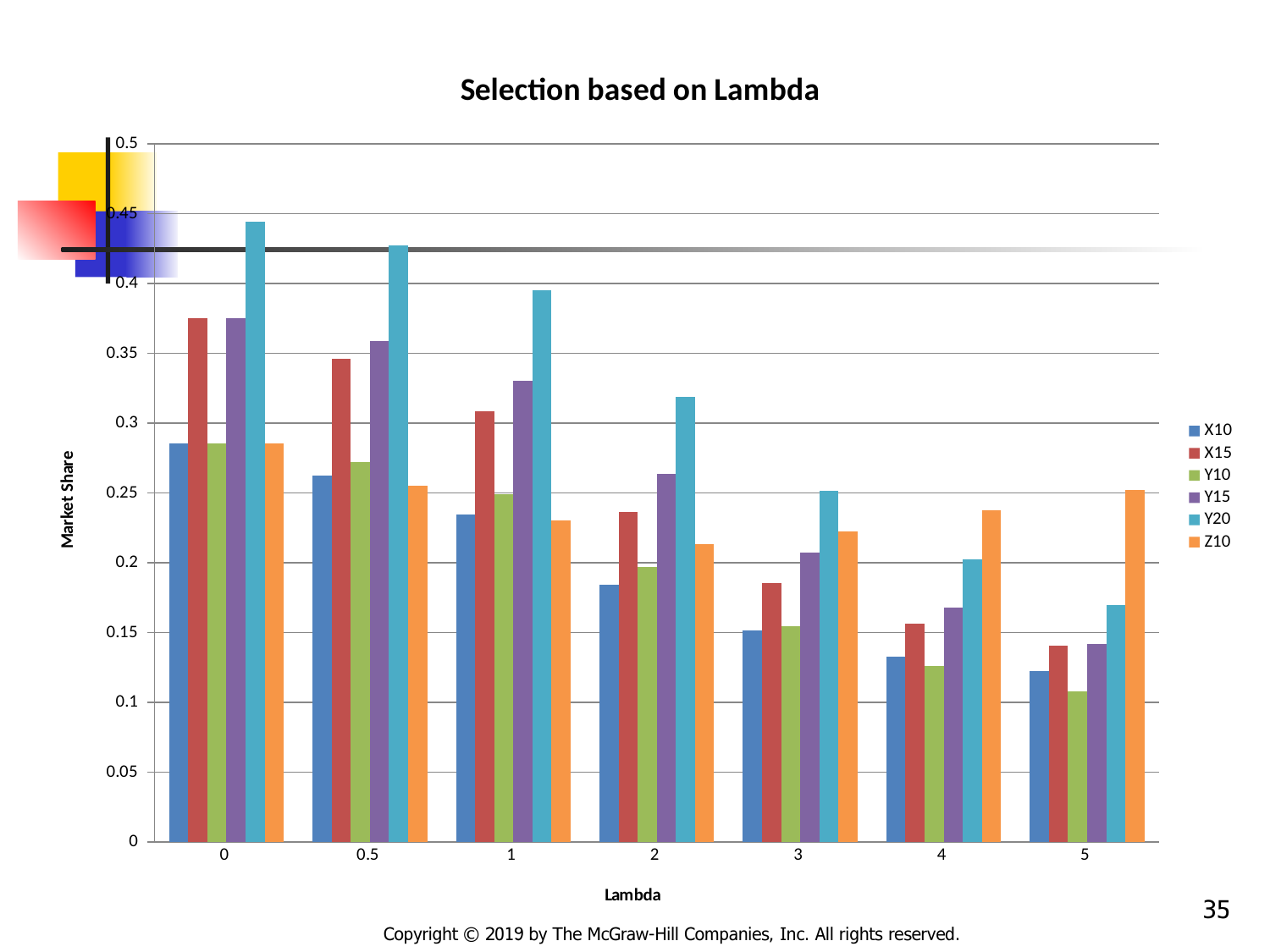

### Chart: Selection based on Lambda

| Category | X10 | X15 | Y10 | Y15 | Y20 | Z10 |
|---|---|---|---|---|---|---|
| 0 | 0.28571428571428603 | 0.3750000000000003 | 0.28571428571428603 | 0.3750000000000003 | 0.4444444444444446 | 0.28571428571428603 |
| 0.5 | 0.26229881817301126 | 0.34592150256895265 | 0.27242031563420893 | 0.3590446436291032 | 0.42706947936743594 | 0.25549269677671094 |
| 1 | 0.2346659645451022 | 0.30859073129012277 | 0.2492457153039417 | 0.33058035136459457 | 0.39549747421290493 | 0.2302648566310764 |
| 2 | 0.18448745822243562 | 0.23607666190618318 | 0.19686164151330246 | 0.263855764257762 | 0.3191054447595098 | 0.21355277631412872 |
| 3 | 0.1513830767114597 | 0.18556035777407254 | 0.15483330964606734 | 0.20760805128876492 | 0.2517819153122531 | 0.2224669301816271 |
| 4 | 0.1326160112349022 | 0.15621998942816787 | 0.12624588051910401 | 0.16794511610071744 | 0.20267814411250779 | 0.23738781266185238 |
| 5 | 0.12257758953540293 | 0.14043599466665793 | 0.10789513861395496 | 0.14192813066214333 | 0.169793497036953 | 0.25194340198128556 |
35
Copyright © 2019 by The McGraw-Hill Companies, Inc. All rights reserved.